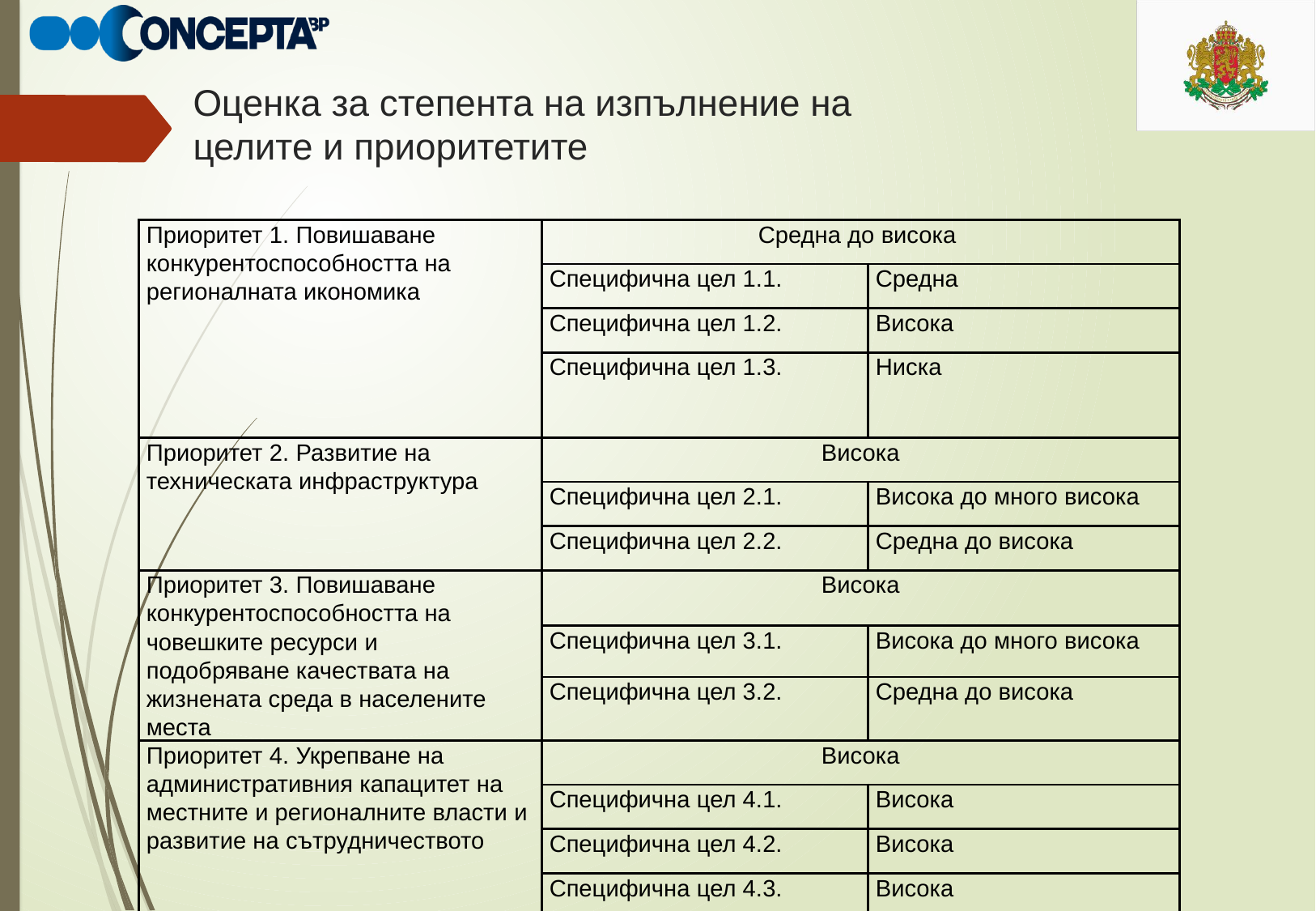

# Оценка за степента на изпълнение на целите и приоритетите
| Приоритет 1. Повишаване конкурентоспособността на регионалната икономика | Средна до висока |  |
| --- | --- | --- |
|  | Специфична цел 1.1. | Средна |
|  | Специфична цел 1.2. | Висока |
|  | Специфична цел 1.3. | Ниска |
| Приоритет 2. Развитие на техническата инфраструктура | Висока |  |
|  | Специфична цел 2.1. | Висока до много висока |
|  | Специфична цел 2.2. | Средна до висока |
| Приоритет 3. Повишаване конкурентоспособността на човешките ресурси и подобряване качествата на жизнената среда в населените места | Висока |  |
|  | Специфична цел 3.1. | Висока до много висока |
|  | Специфична цел 3.2. | Средна до висока |
| Приоритет 4. Укрепване на административния капацитет на местните и регионалните власти и развитие на сътрудничеството | Висока |  |
|  | Специфична цел 4.1. | Висока |
|  | Специфична цел 4.2. | Висока |
|  | Специфична цел 4.3. | Висока |